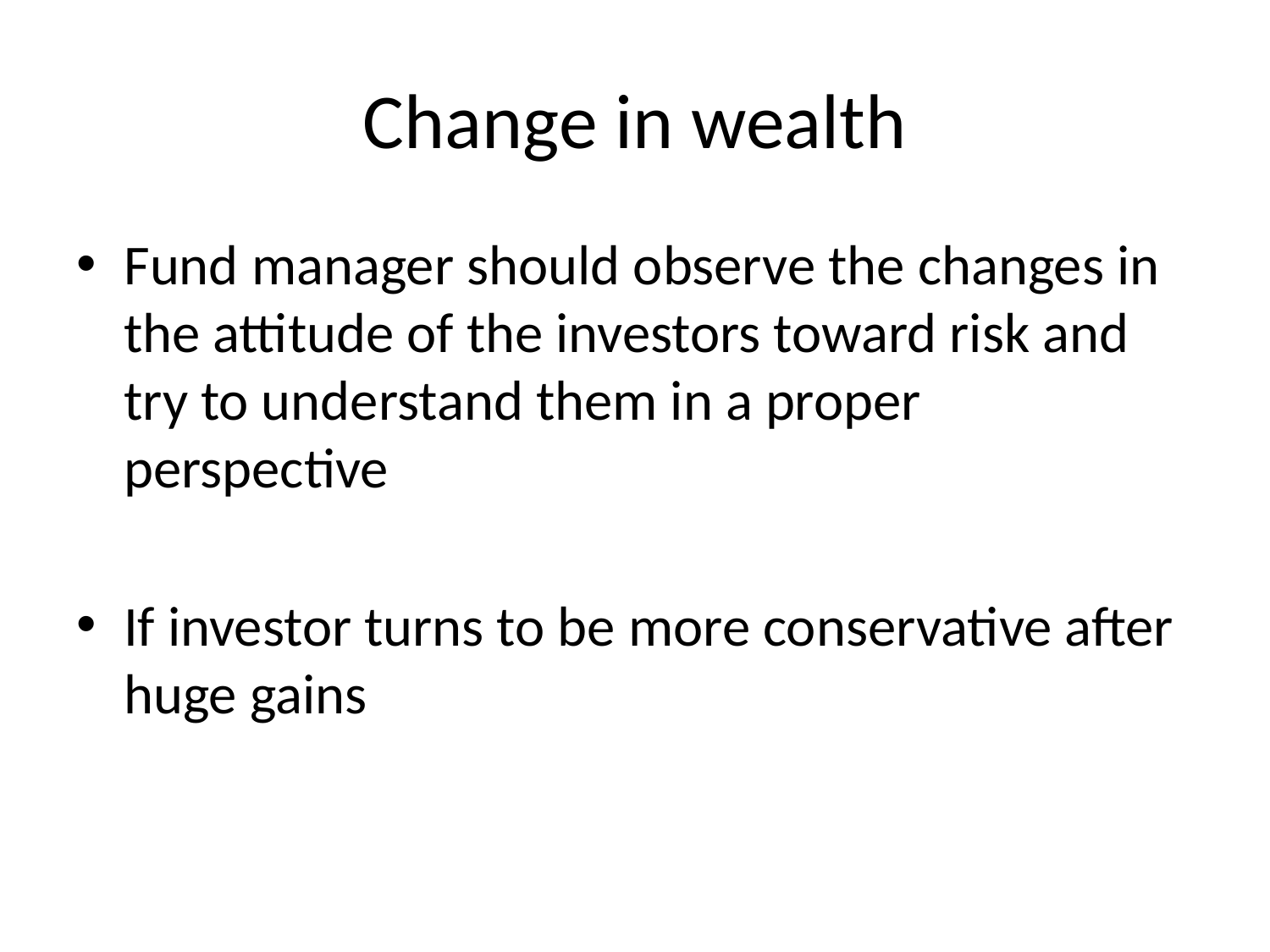

# Change in wealth
Fund manager should observe the changes in the attitude of the investors toward risk and try to understand them in a proper perspective

If investor turns to be more conservative after huge gains